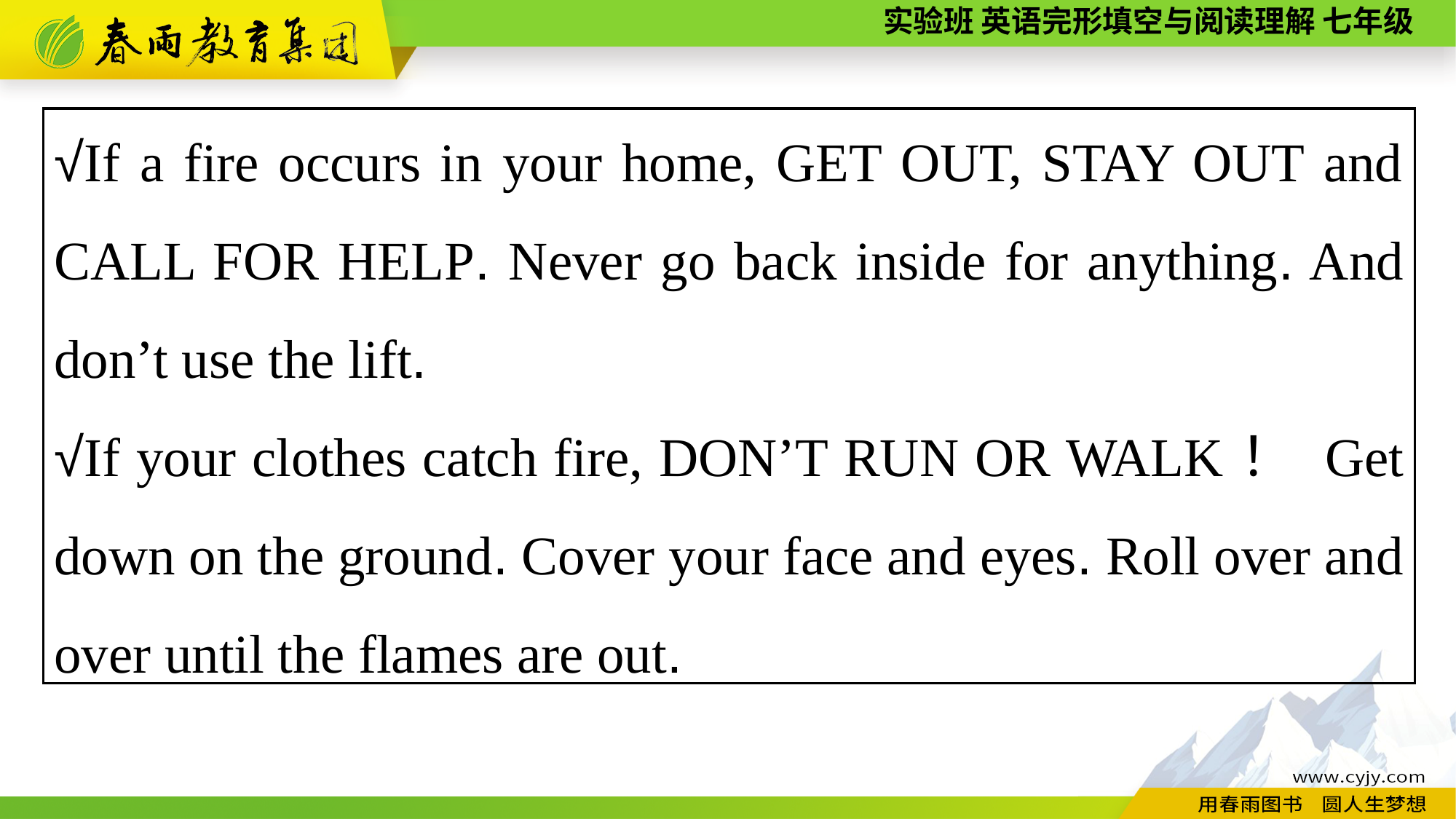

√If a fire occurs in your home, GET OUT, STAY OUT and CALL FOR HELP. Never go back inside for anything. And don’t use the lift.
√If your clothes catch fire, DON’T RUN OR WALK！ Get down on the ground. Cover your face and eyes. Roll over and over until the flames are out.